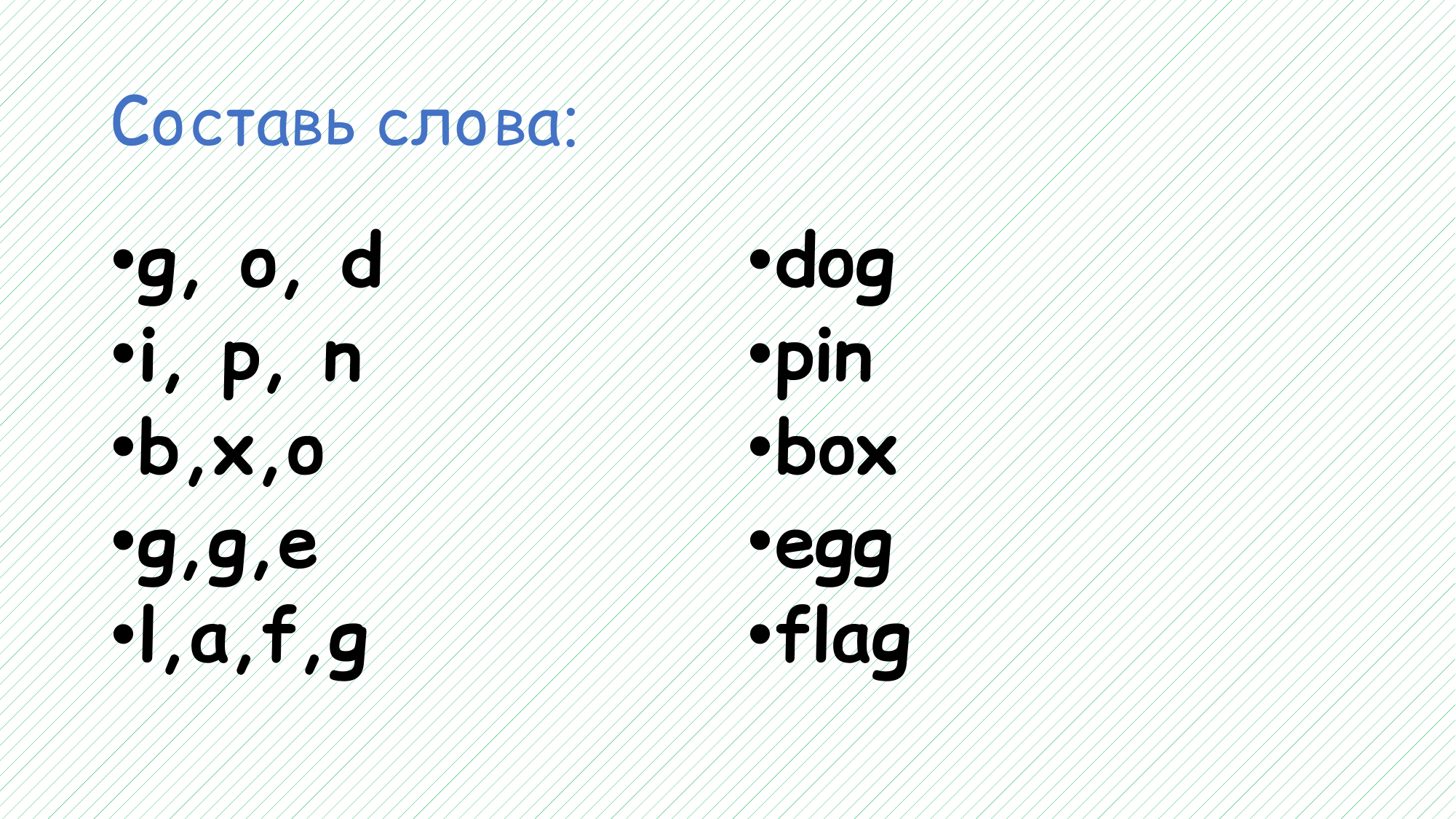

# Составь слова:
g, o, d
i, p, n
b,x,o
g,g,e
l,a,f,g
dog
pin
box
egg
flag